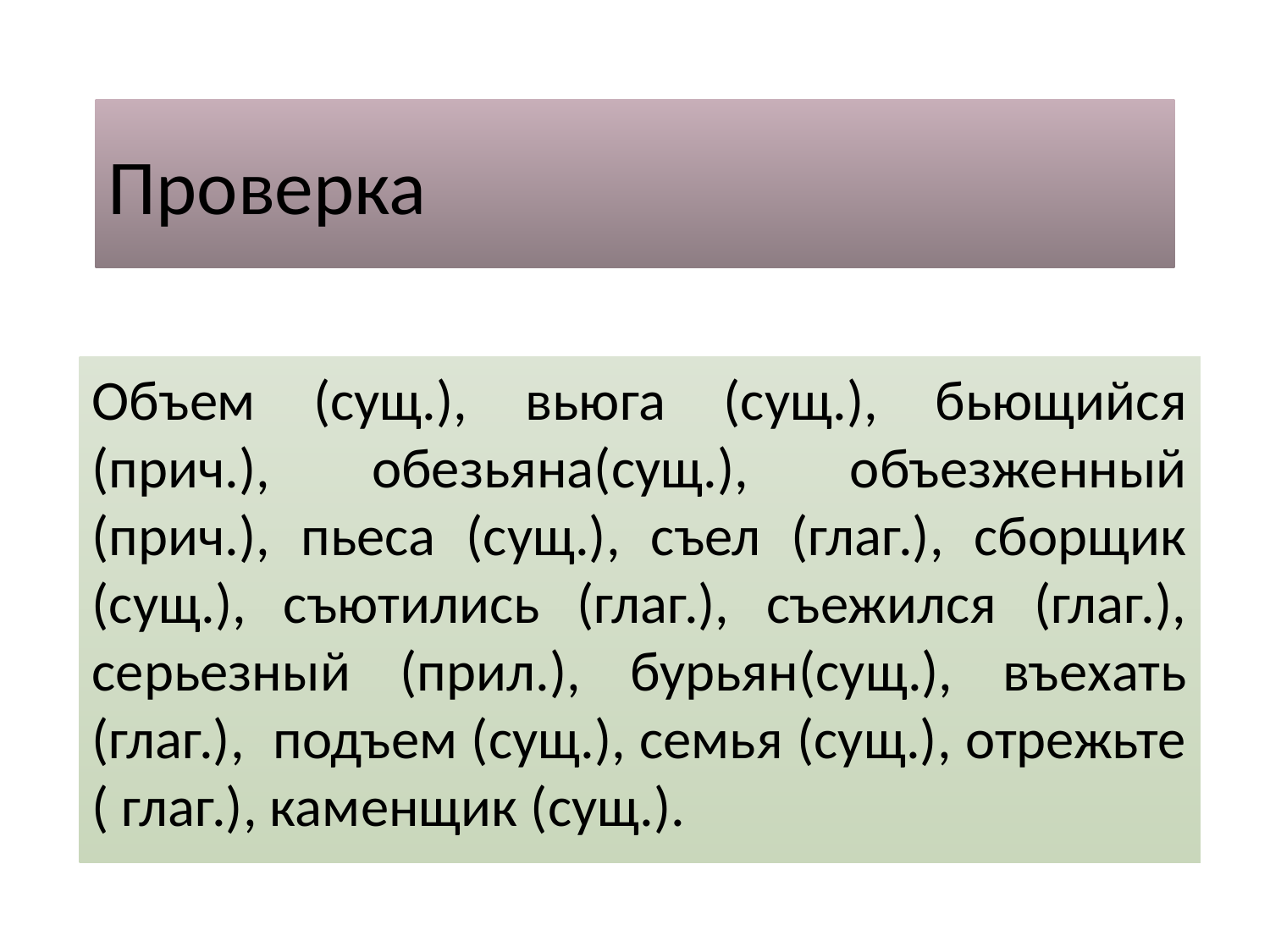

# Проверка
Объем (сущ.), вьюга (сущ.), бьющийся (прич.), обезьяна(сущ.), объезженный (прич.), пьеса (сущ.), съел (глаг.), сборщик (сущ.), съютились (глаг.), съежился (глаг.), серьезный (прил.), бурьян(сущ.), въехать (глаг.),  подъем (сущ.), семья (сущ.), отрежьте ( глаг.), каменщик (сущ.).